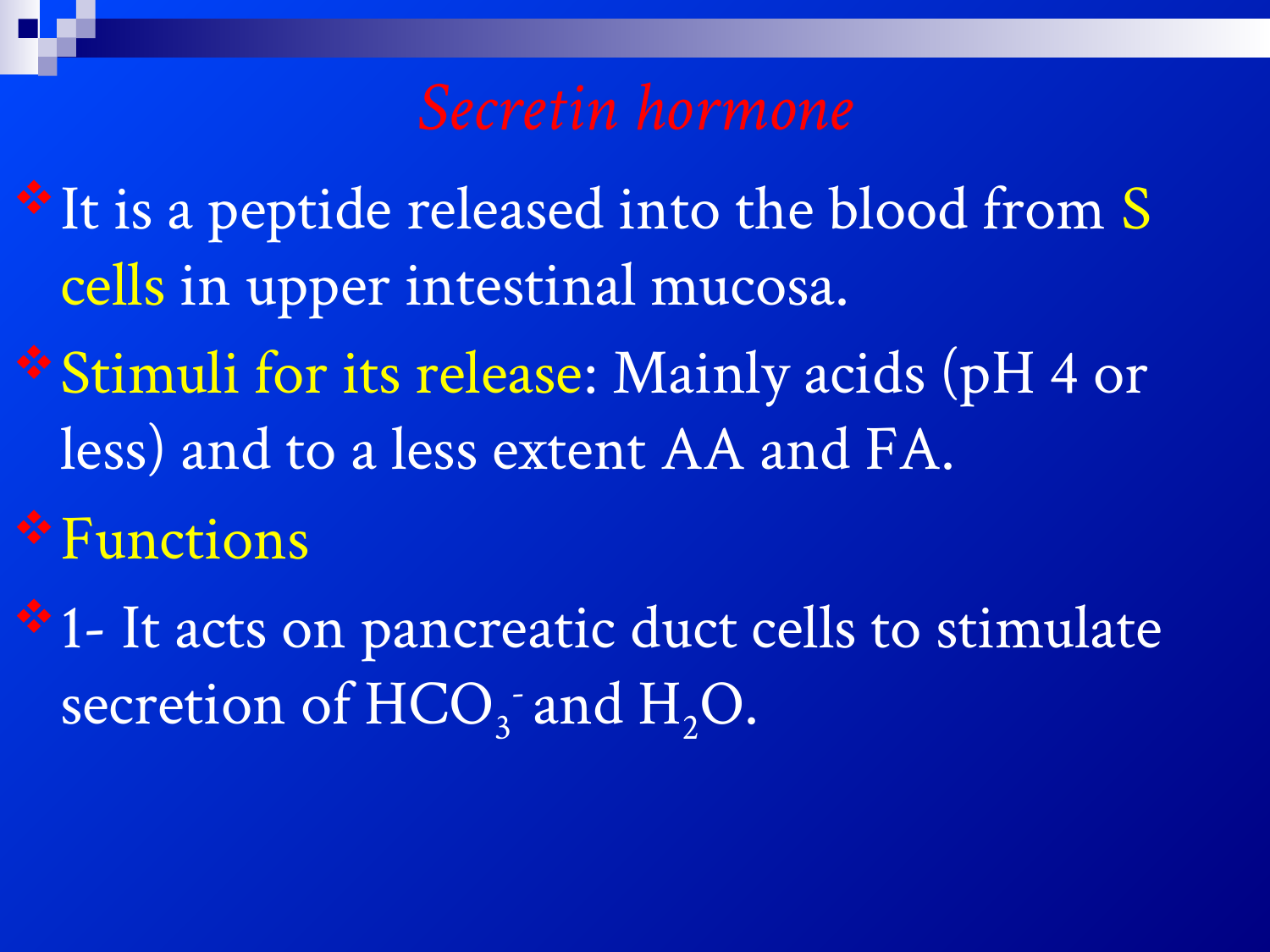

# Secretin hormone
It is a peptide released into the blood from S cells in upper intestinal mucosa.
Stimuli for its release: Mainly acids (pH 4 or less) and to a less extent AA and FA.
Functions
1- It acts on pancreatic duct cells to stimulate secretion of HCO3- and H2O.